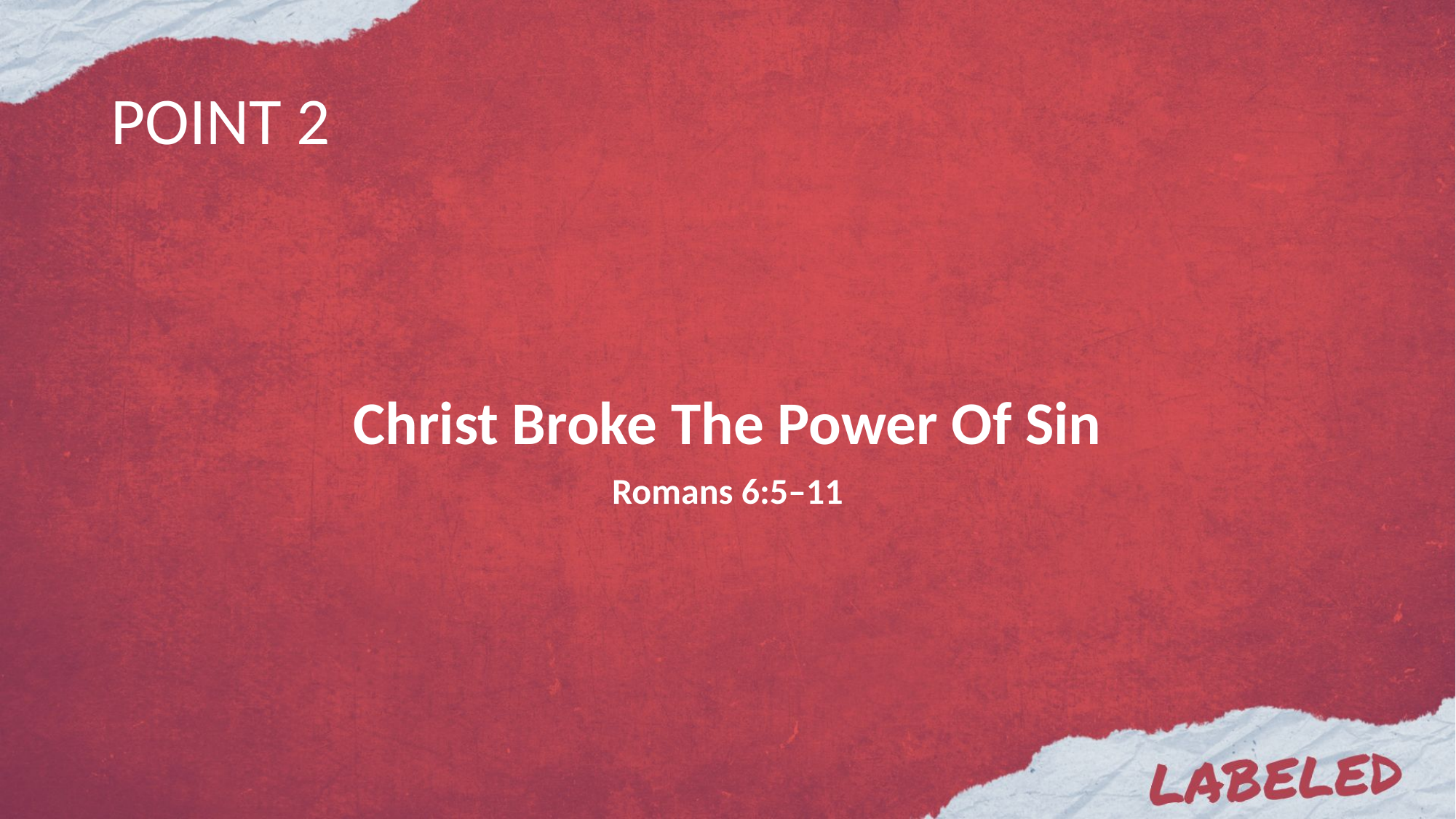

# POINT 2

Christ Broke The Power Of Sin
Romans 6:5–11